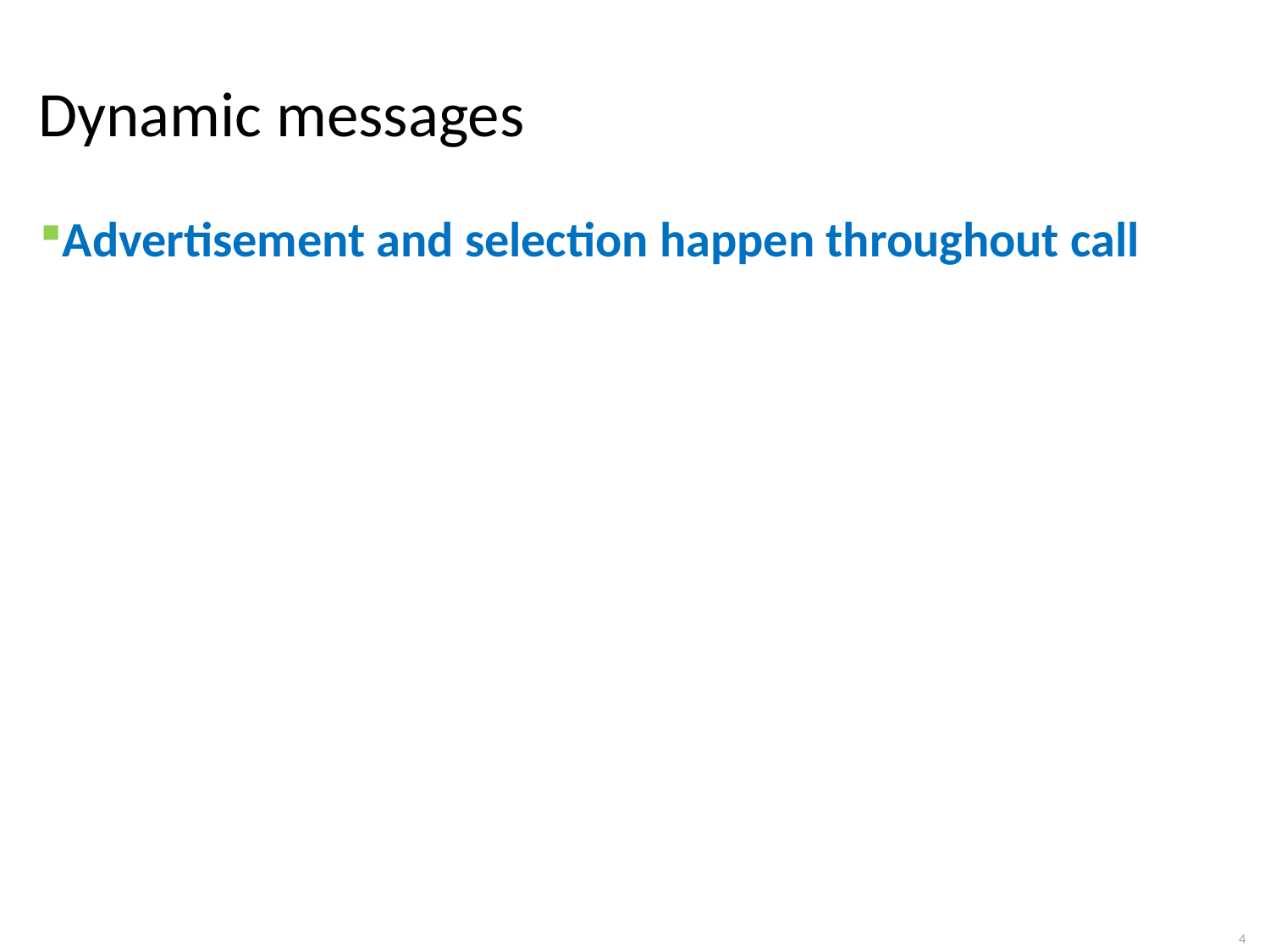

# Dynamic messages
Advertisement and selection happen throughout call